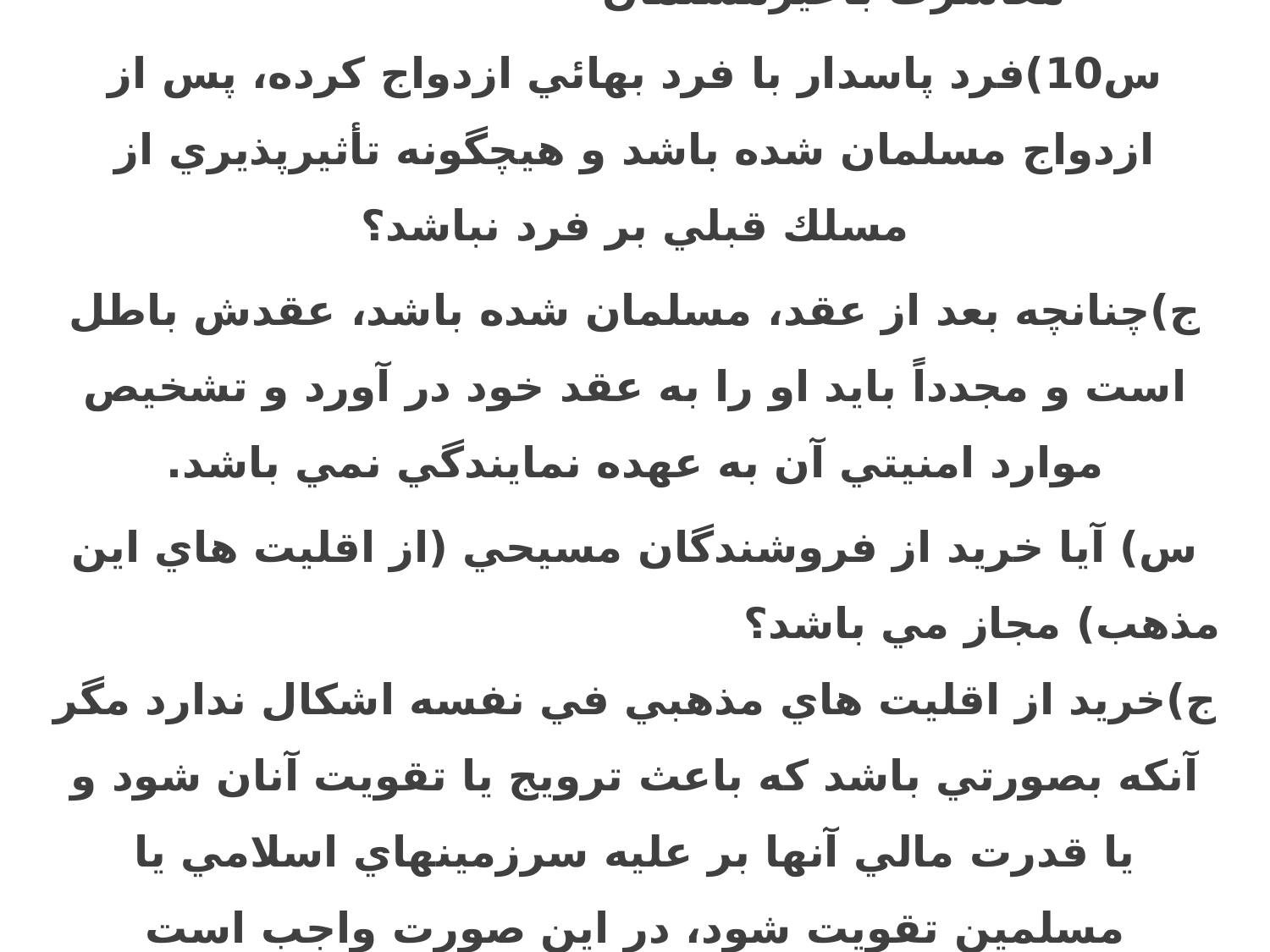

معاشرت باغیرمسلمان
س10)فرد پاسدار با فرد بهائي ازدواج كرده، پس از ازدواج مسلمان شده باشد و هيچگونه تأثيرپذيري از مسلك قبلي بر فرد نباشد؟
ج)چنانچه بعد از عقد، مسلمان شده باشد، عقدش باطل است و مجدداً بايد او را به عقد خود در آورد و تشخيص موارد امنيتي آن به عهده نمايندگي نمي باشد.
س) آيا خريد از فروشندگان مسيحي (از اقليت هاي اين مذهب) مجاز مي باشد؟                                                ج)خريد از اقليت هاي مذهبي في نفسه اشكال ندارد مگر آنكه بصورتي باشد كه باعث ترويج يا تقويت آنان شود و يا قدرت مالي آنها بر عليه سرزمينهاي اسلامي يا مسلمين تقويت شود، در اين صورت واجب است مسلمانان از خريد و معامله با آنها اجتناب كنند.